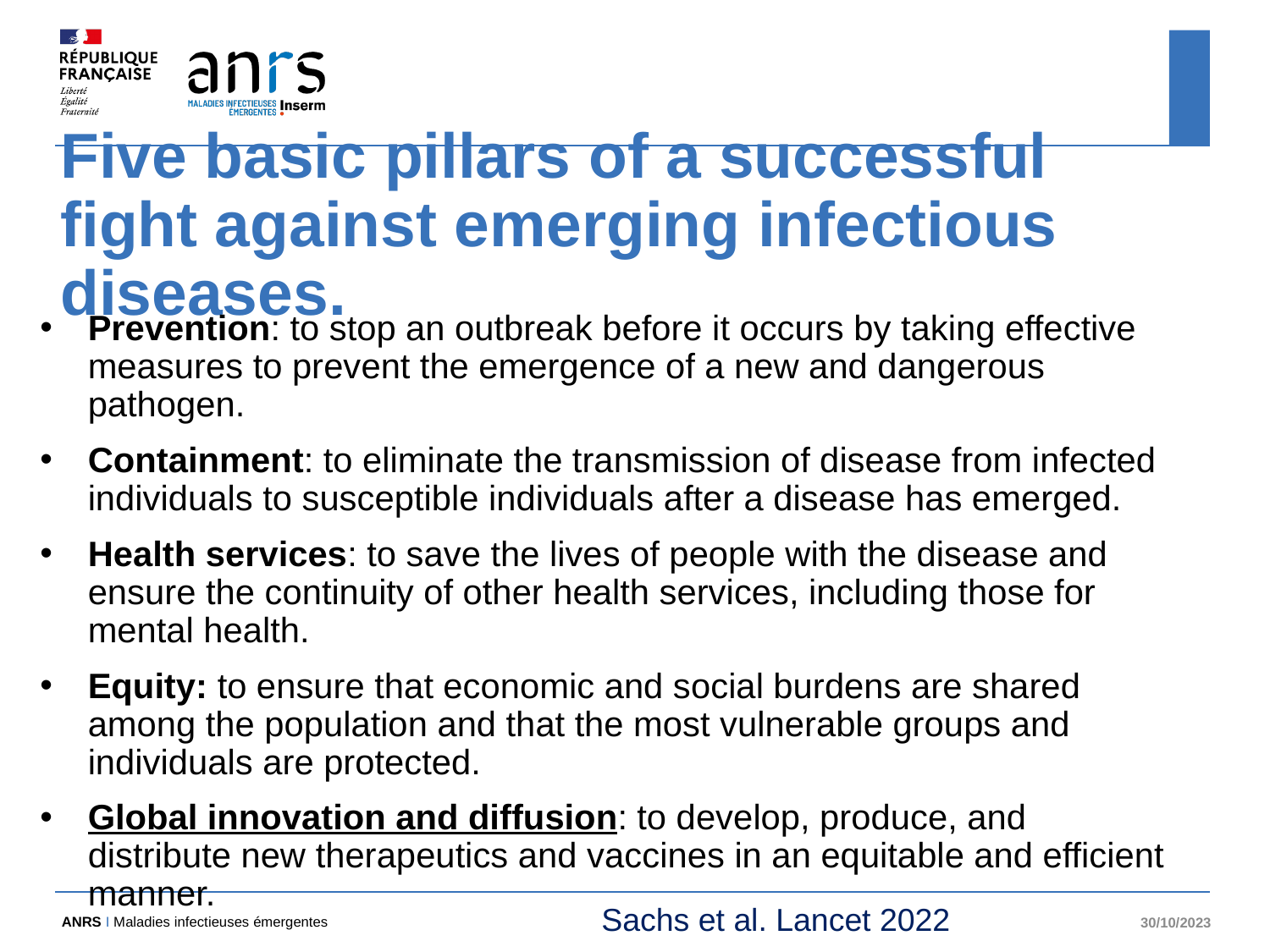

# Five basic pillars of a successful fight against emerging infectious diseases.
Prevention: to stop an outbreak before it occurs by taking effective measures to prevent the emergence of a new and dangerous pathogen.
Containment: to eliminate the transmission of disease from infected individuals to susceptible individuals after a disease has emerged.
Health services: to save the lives of people with the disease and ensure the continuity of other health services, including those for mental health.
Equity: to ensure that economic and social burdens are shared among the population and that the most vulnerable groups and individuals are protected.
Global innovation and diffusion: to develop, produce, and distribute new therapeutics and vaccines in an equitable and efficient manner.

Sachs et al. Lancet 2022
30/10/2023